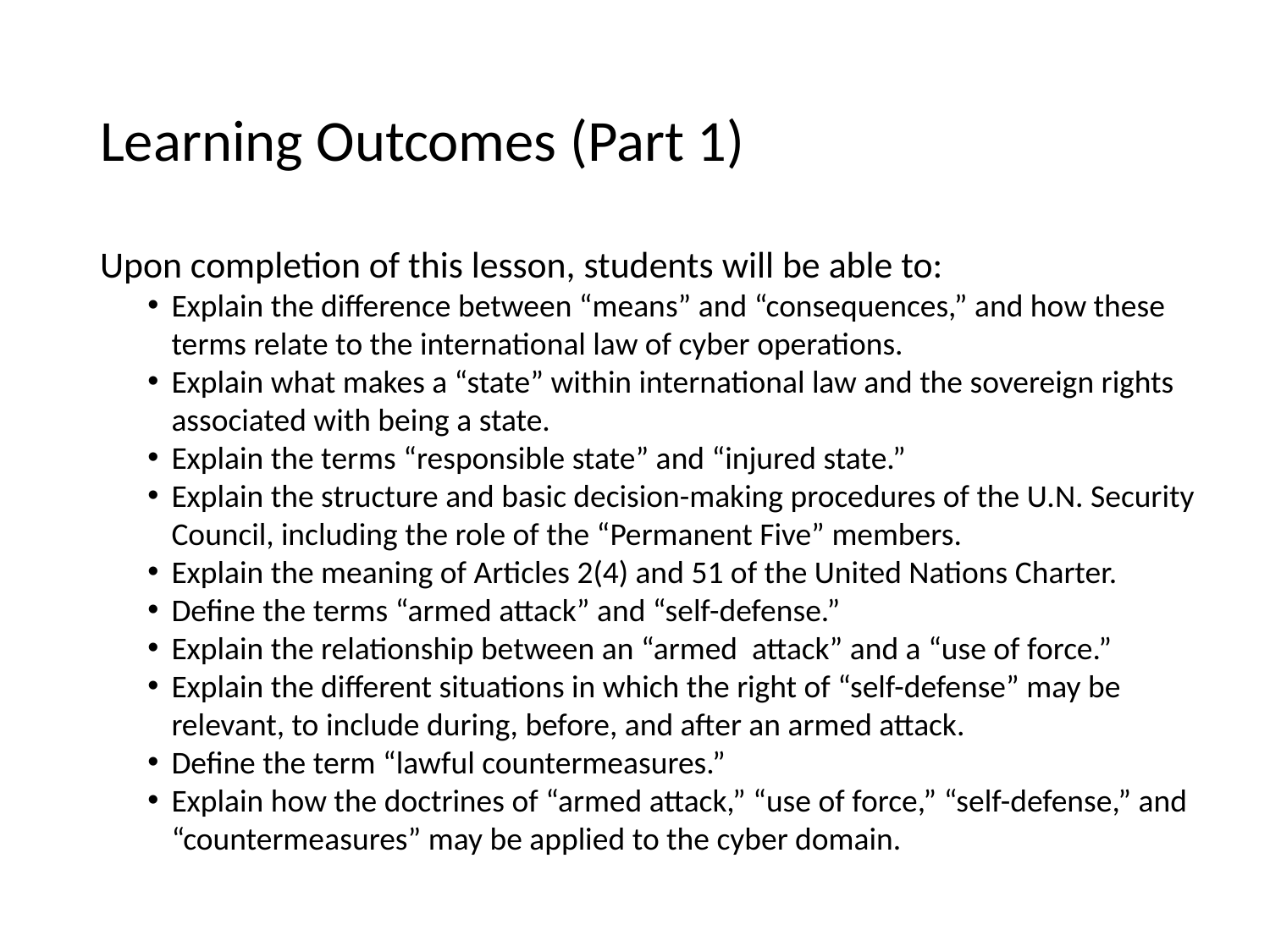

# Learning Outcomes (Part 1)
Upon completion of this lesson, students will be able to:
Explain the difference between “means” and “consequences,” and how these terms relate to the international law of cyber operations.
Explain what makes a “state” within international law and the sovereign rights associated with being a state.
Explain the terms “responsible state” and “injured state.”
Explain the structure and basic decision-making procedures of the U.N. Security Council, including the role of the “Permanent Five” members.
Explain the meaning of Articles 2(4) and 51 of the United Nations Charter.
Define the terms “armed attack” and “self-defense.”
Explain the relationship between an “armed  attack” and a “use of force.”
Explain the different situations in which the right of “self-defense” may be relevant, to include during, before, and after an armed attack.
Define the term “lawful countermeasures.”
Explain how the doctrines of “armed attack,” “use of force,” “self-defense,” and “countermeasures” may be applied to the cyber domain.